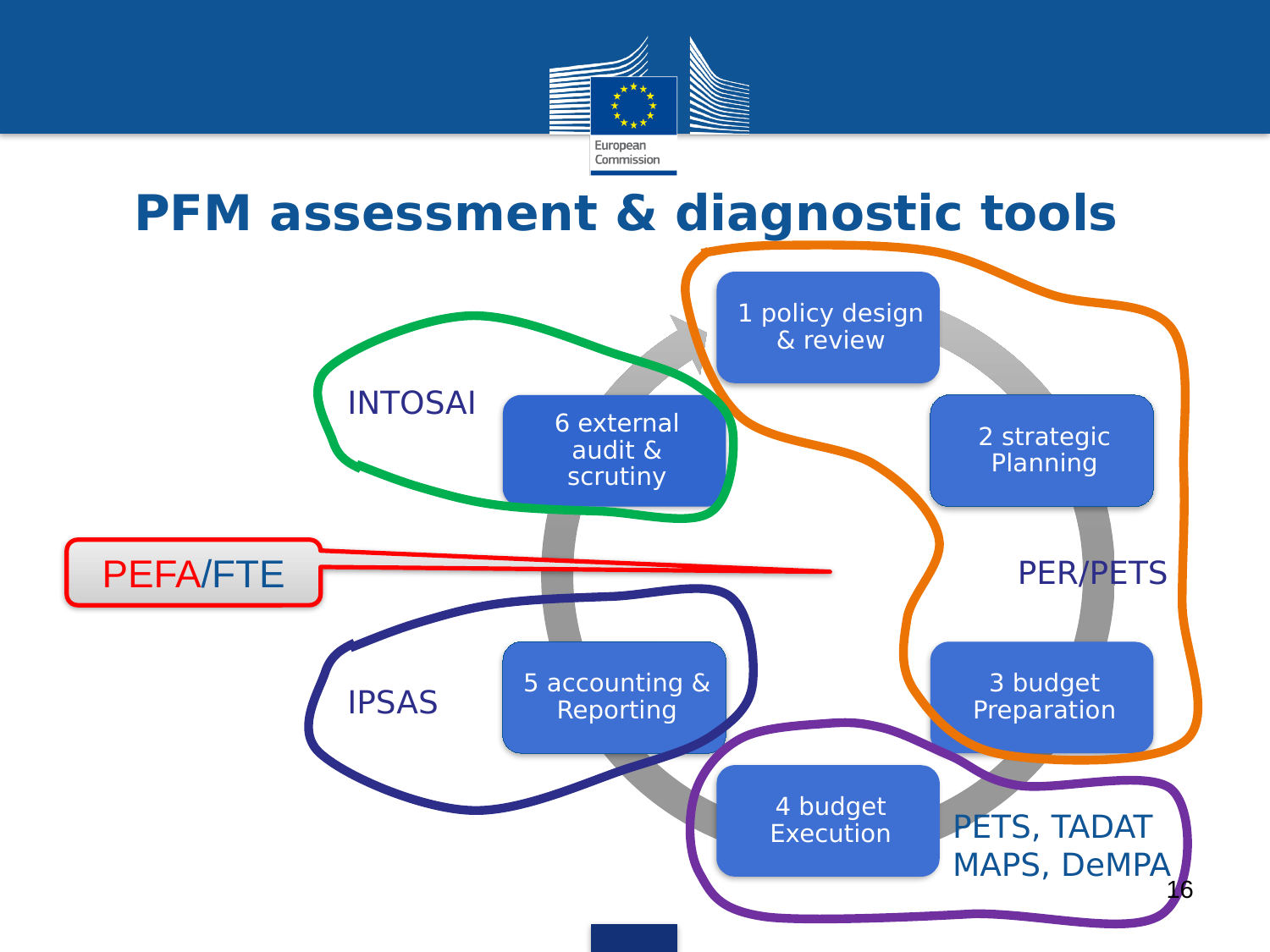

# PFM assessment & diagnostic tools

1 policy design & review
2 strategic Planning
3 budget Preparation
4 budget Execution
5 accounting & Reporting
6 external audit & scrutiny

INTOSAI
PEFA/FTE
PER/PETS

IPSAS

PETS, TADAT
MAPS, DeMPA
16